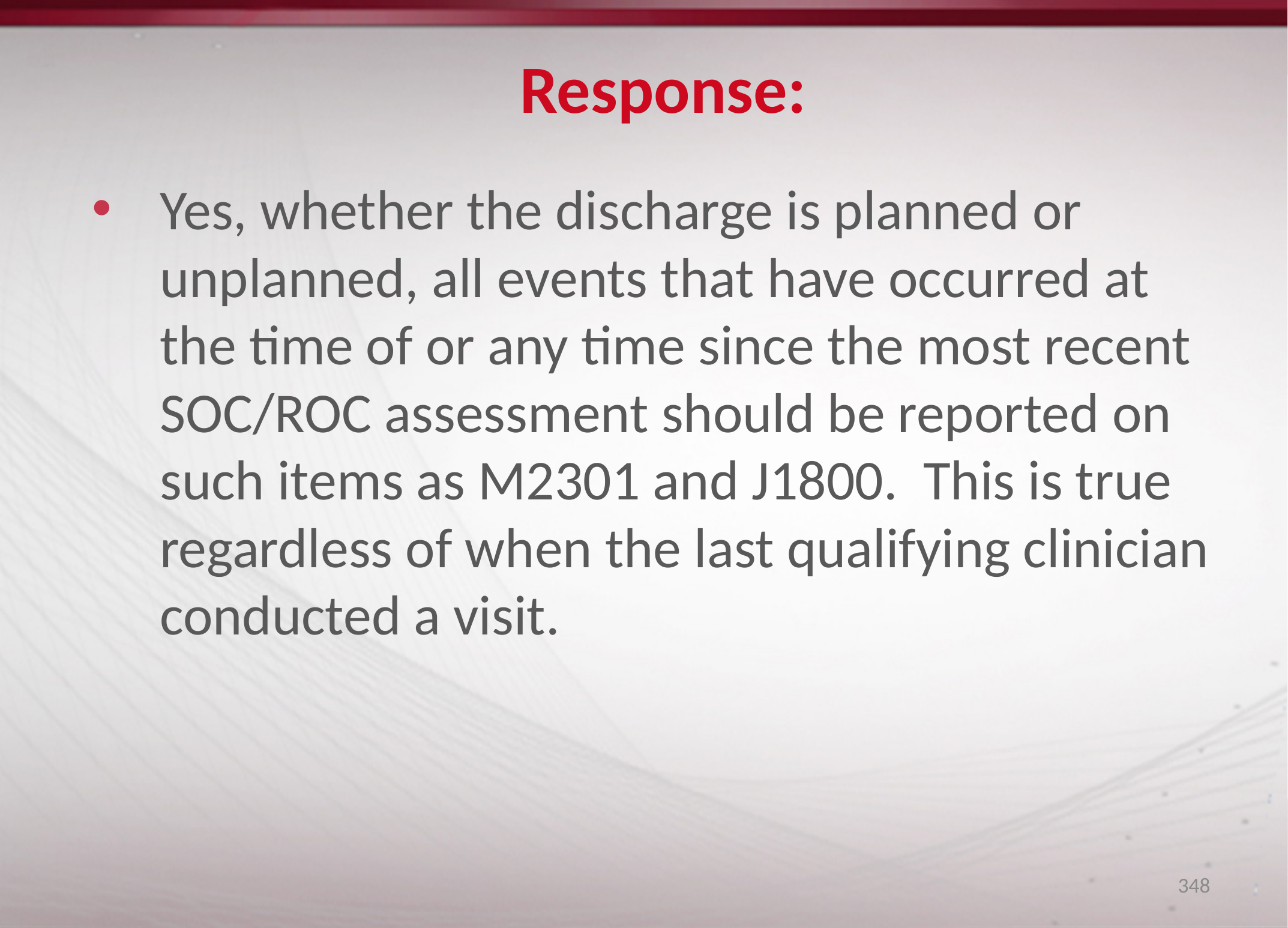

# Response:
Yes, whether the discharge is planned or unplanned, all events that have occurred at the time of or any time since the most recent SOC/ROC assessment should be reported on such items as M2301 and J1800.  This is true regardless of when the last qualifying clinician conducted a visit.
348